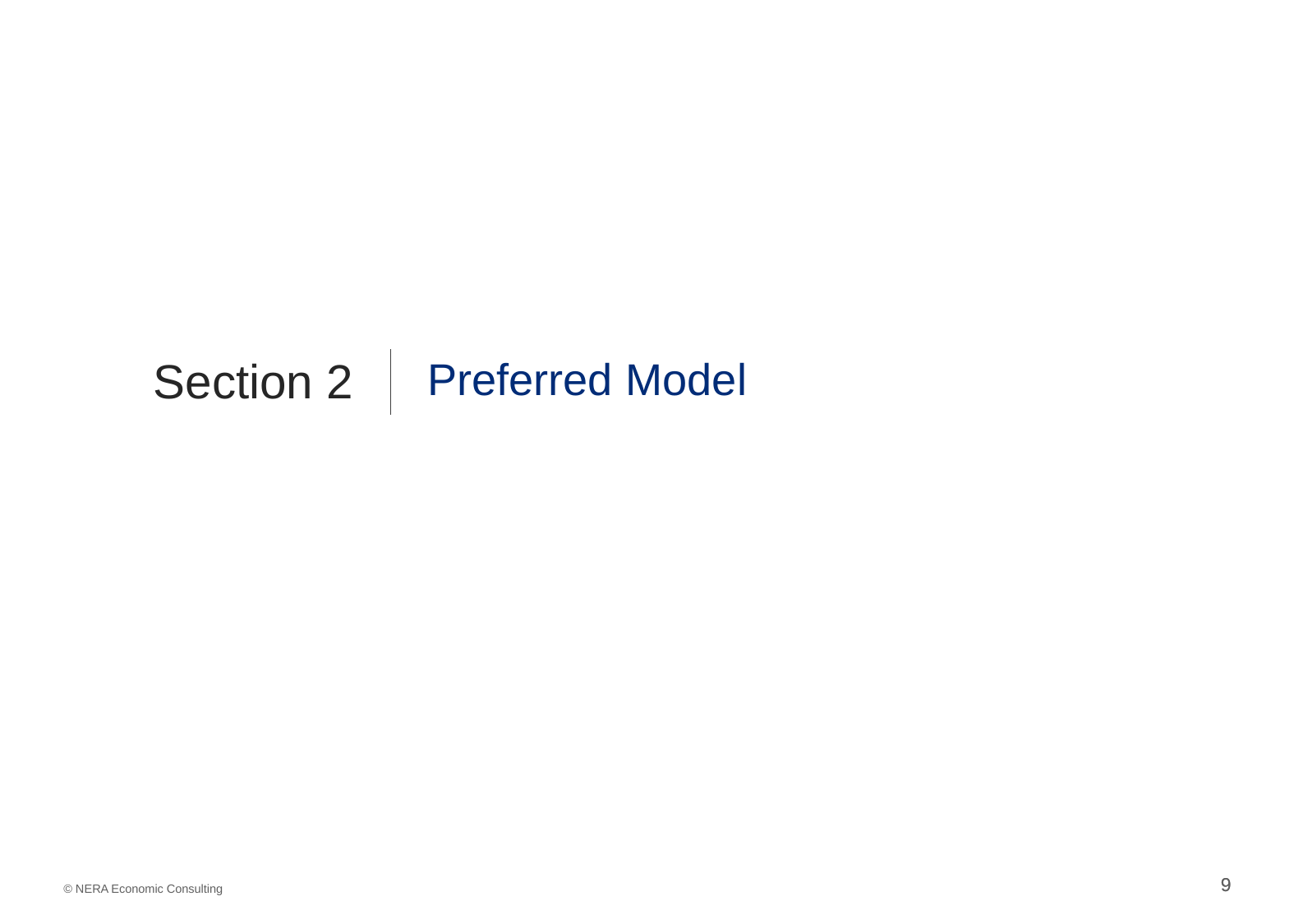

| Section 2 | Preferred Model |
| --- | --- |